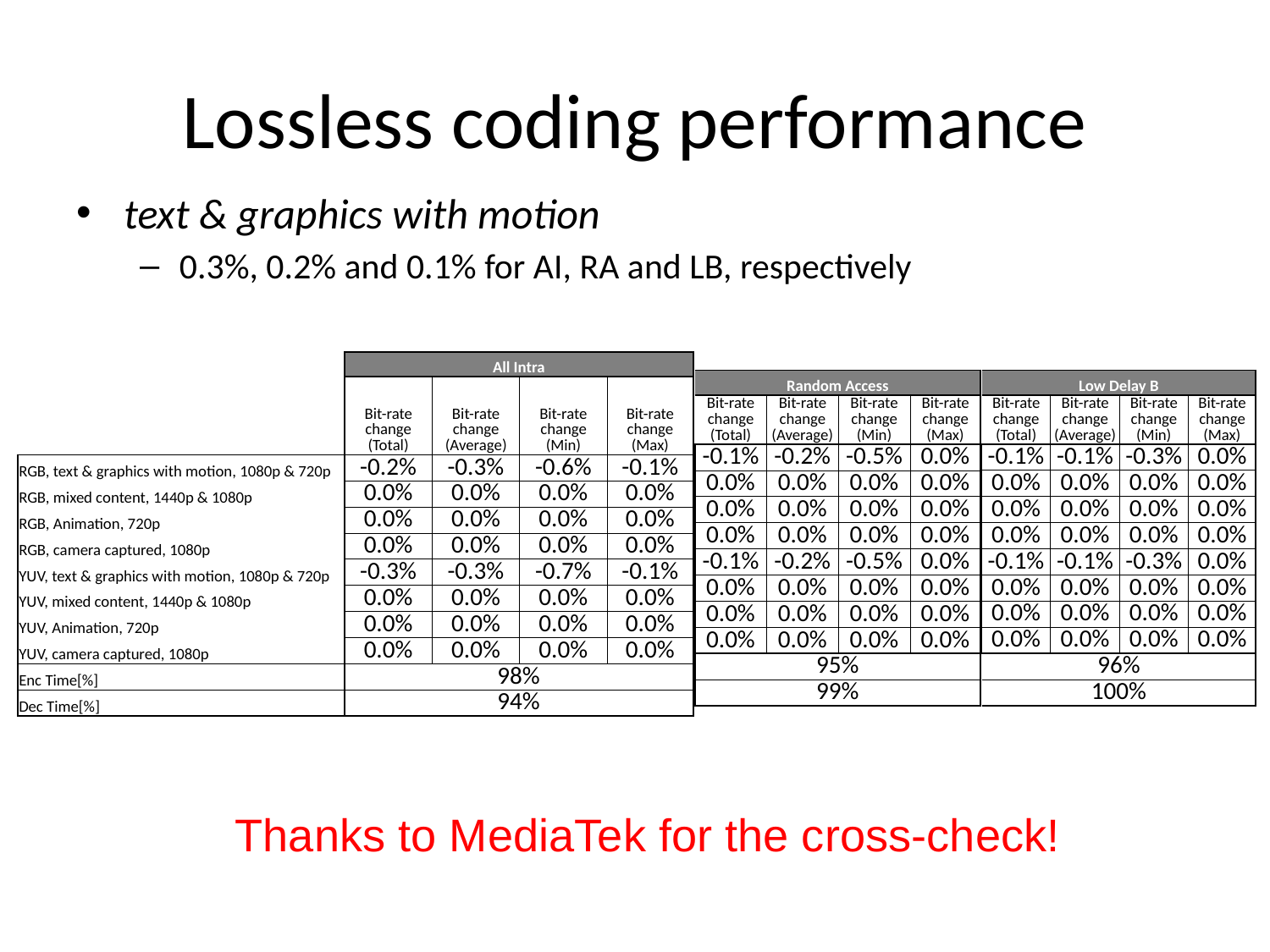

# Lossless coding performance
text & graphics with motion
0.3%, 0.2% and 0.1% for AI, RA and LB, respectively
|  | All Intra |  |  |  |
| --- | --- | --- | --- | --- |
|  | Bit-rate change (Total) | Bit-rate change (Average) | Bit-rate change (Min) | Bit-rate change (Max) |
|  |  |  |  |  |
| RGB, text & graphics with motion, 1080p & 720p | -0.2% | -0.3% | -0.6% | -0.1% |
| RGB, mixed content, 1440p & 1080p | 0.0% | 0.0% | 0.0% | 0.0% |
| RGB, Animation, 720p | 0.0% | 0.0% | 0.0% | 0.0% |
| RGB, camera captured, 1080p | 0.0% | 0.0% | 0.0% | 0.0% |
| YUV, text & graphics with motion, 1080p & 720p | -0.3% | -0.3% | -0.7% | -0.1% |
| YUV, mixed content, 1440p & 1080p | 0.0% | 0.0% | 0.0% | 0.0% |
| YUV, Animation, 720p | 0.0% | 0.0% | 0.0% | 0.0% |
| YUV, camera captured, 1080p | 0.0% | 0.0% | 0.0% | 0.0% |
| Enc Time[%] | 98% |  |  |  |
| Dec Time[%] | 94% |  |  |  |
| Low Delay B |  |  |  |
| --- | --- | --- | --- |
| Bit-rate change (Total) | Bit-rate change (Average) | Bit-rate change (Min) | Bit-rate change (Max) |
| -0.1% | -0.1% | -0.3% | 0.0% |
| 0.0% | 0.0% | 0.0% | 0.0% |
| 0.0% | 0.0% | 0.0% | 0.0% |
| 0.0% | 0.0% | 0.0% | 0.0% |
| -0.1% | -0.1% | -0.3% | 0.0% |
| 0.0% | 0.0% | 0.0% | 0.0% |
| 0.0% | 0.0% | 0.0% | 0.0% |
| 0.0% | 0.0% | 0.0% | 0.0% |
| 96% |  |  |  |
| 100% |  |  |  |
| Random Access |  |  |  |
| --- | --- | --- | --- |
| Bit-rate change (Total) | Bit-rate change (Average) | Bit-rate change (Min) | Bit-rate change (Max) |
| -0.1% | -0.2% | -0.5% | 0.0% |
| 0.0% | 0.0% | 0.0% | 0.0% |
| 0.0% | 0.0% | 0.0% | 0.0% |
| 0.0% | 0.0% | 0.0% | 0.0% |
| -0.1% | -0.2% | -0.5% | 0.0% |
| 0.0% | 0.0% | 0.0% | 0.0% |
| 0.0% | 0.0% | 0.0% | 0.0% |
| 0.0% | 0.0% | 0.0% | 0.0% |
| 95% |  |  |  |
| 99% |  |  |  |
Thanks to MediaTek for the cross-check!